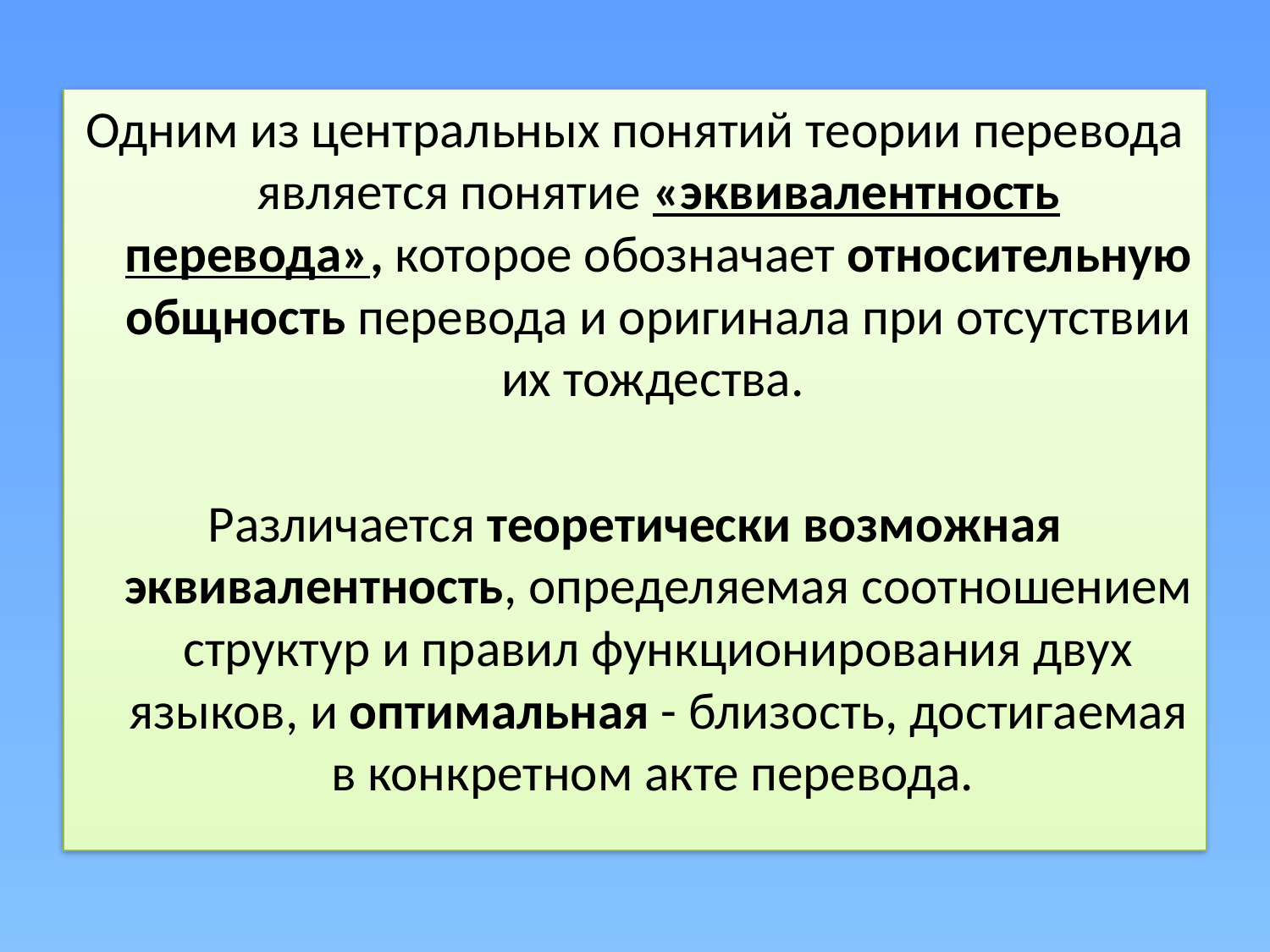

Одним из центральных понятий теории перевода является понятие «эквивалентность перевода», которое обозначает относительную общность перевода и оригинала при отсутствии их тождества.

Различается теоретически возможная эквивалентность, определяемая соотношением структур и правил функционирования двух языков, и оптимальная - близость, достигаемая в конкретном акте перевода.